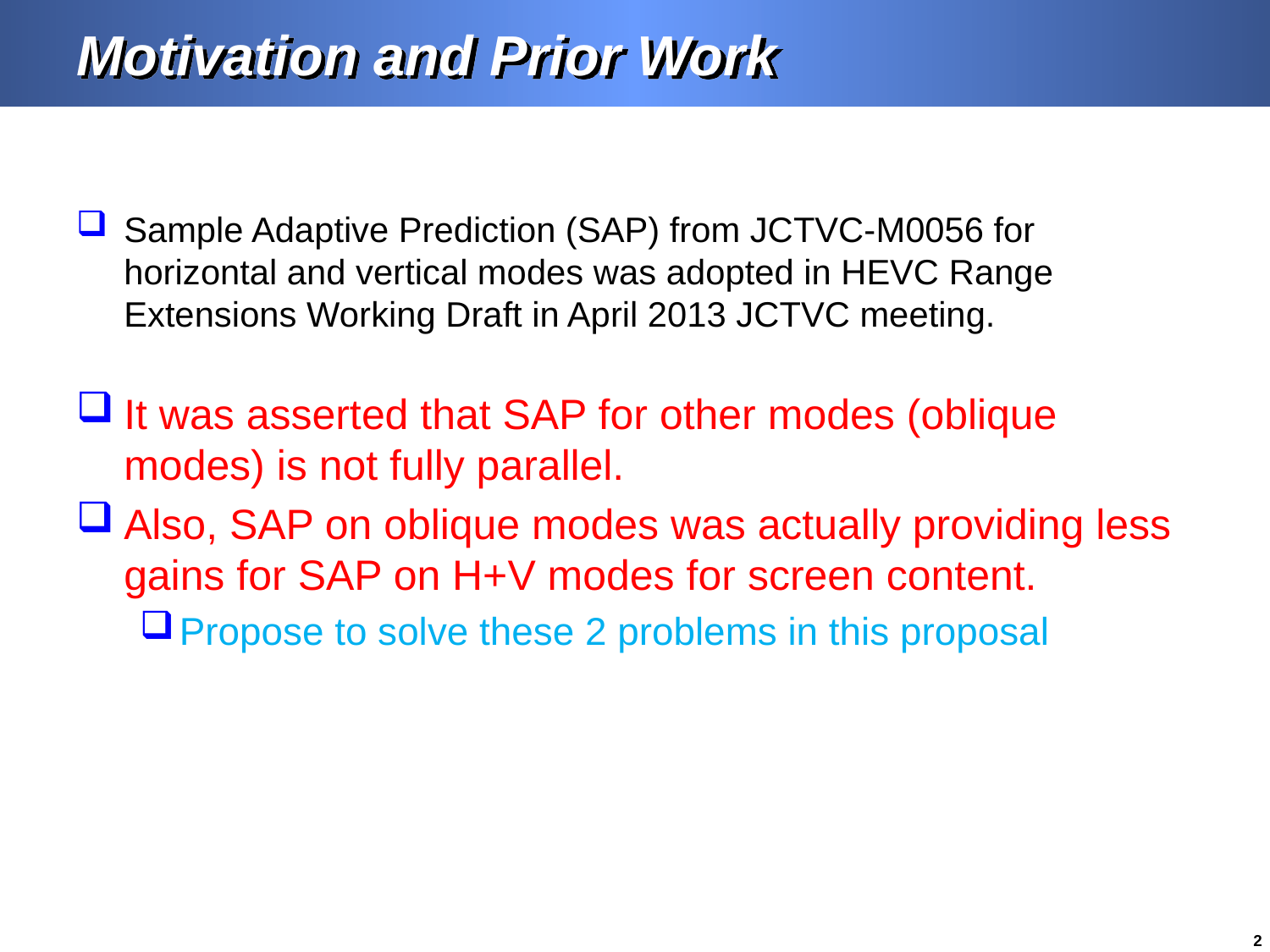

# Motivation and Prior Work

Sample Adaptive Prediction (SAP) from JCTVC-M0056 for horizontal and vertical modes was adopted in HEVC Range Extensions Working Draft in April 2013 JCTVC meeting.

It was asserted that SAP for other modes (oblique modes) is not fully parallel.
Also, SAP on oblique modes was actually providing less gains for SAP on H+V modes for screen content.
Propose to solve these 2 problems in this proposal
2